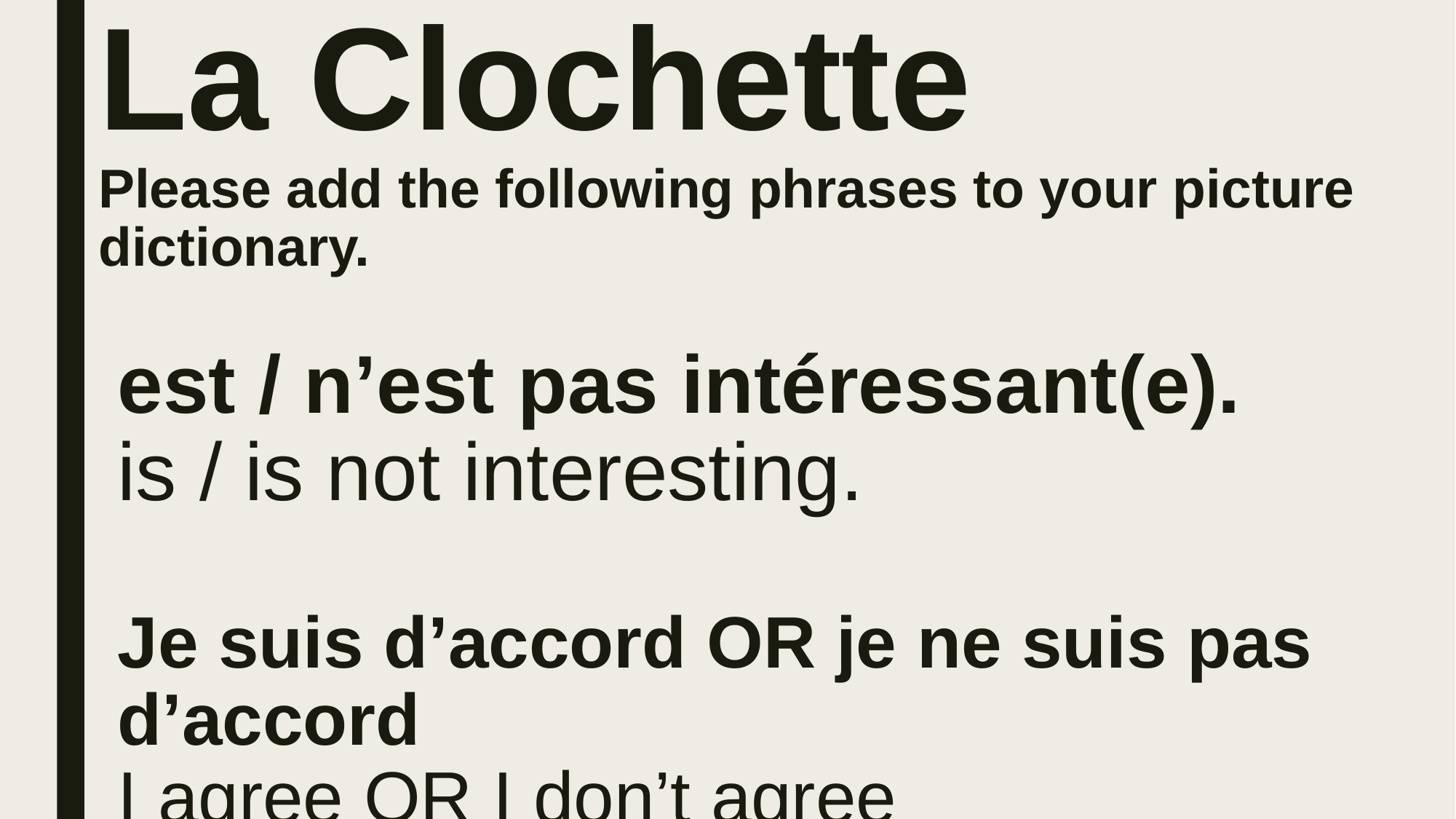

La Clochette
Please add the following phrases to your picture dictionary.
# est / n’est pas intéressant(e). is / is not interesting. Je suis d’accord OR je ne suis pas d’accord I agree OR I don’t agree